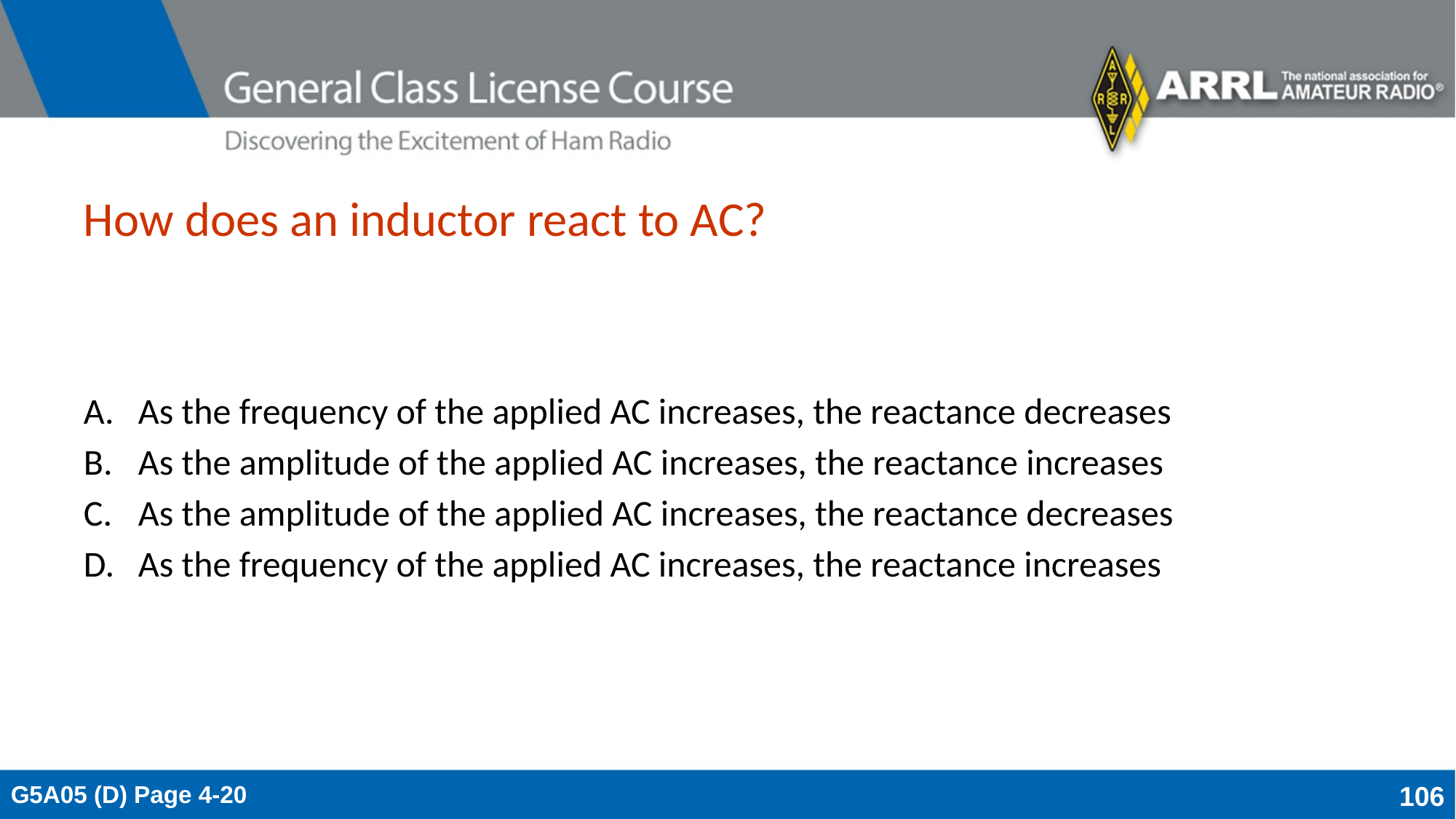

# How does an inductor react to AC?
As the frequency of the applied AC increases, the reactance decreases
As the amplitude of the applied AC increases, the reactance increases
As the amplitude of the applied AC increases, the reactance decreases
As the frequency of the applied AC increases, the reactance increases
G5A05 (D) Page 4-20
106